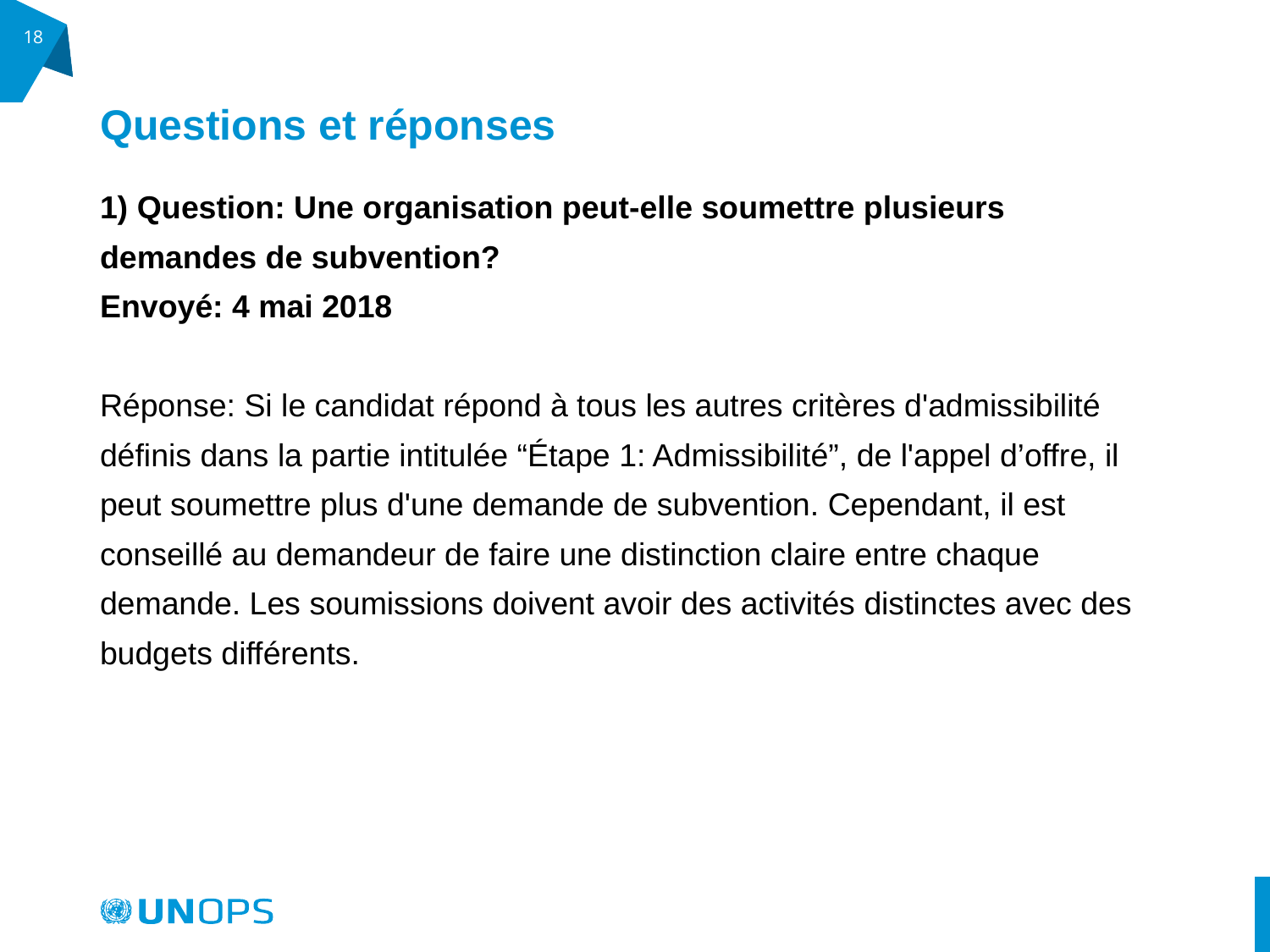

18
# Questions et réponses
1) Question: Une organisation peut-elle soumettre plusieurs demandes de subvention?
Envoyé: 4 mai 2018

Réponse: Si le candidat répond à tous les autres critères d'admissibilité définis dans la partie intitulée “Étape 1: Admissibilité”, de l'appel d’offre, il peut soumettre plus d'une demande de subvention. Cependant, il est conseillé au demandeur de faire une distinction claire entre chaque demande. Les soumissions doivent avoir des activités distinctes avec des budgets différents.